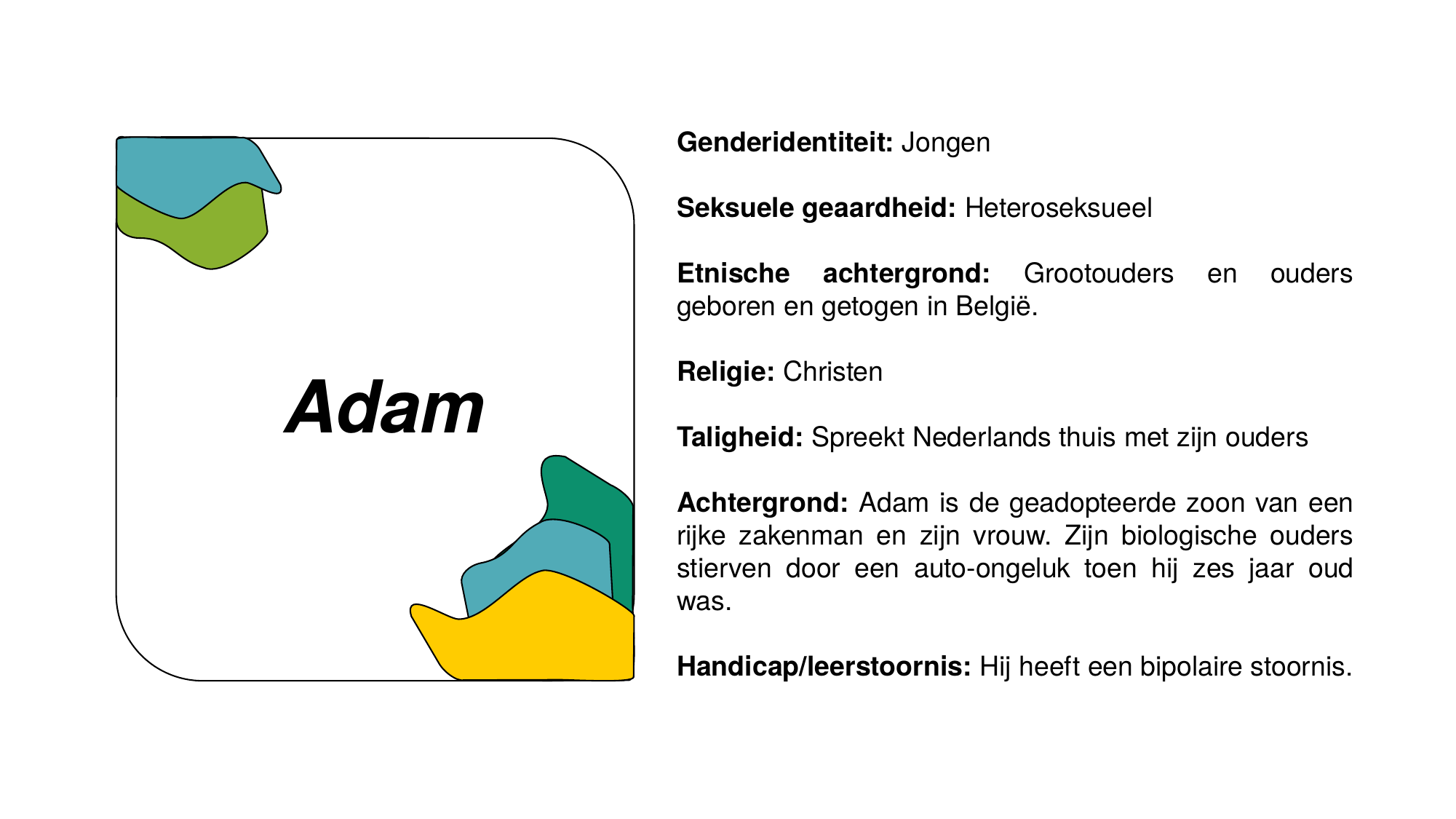

Genderidentiteit: Jongen

Seksuele geaardheid: Heteroseksueel

Etnische achtergrond: Grootouders en ouders geboren en getogen in België.

Religie: Christen

Taligheid: Spreekt Nederlands thuis met zijn ouders

Achtergrond: Adam is de geadopteerde zoon van een rijke zakenman en zijn vrouw. Zijn biologische ouders stierven door een auto-ongeluk toen hij zes jaar oud was.

Handicap/leerstoornis: Hij heeft een bipolaire stoornis.

Adam